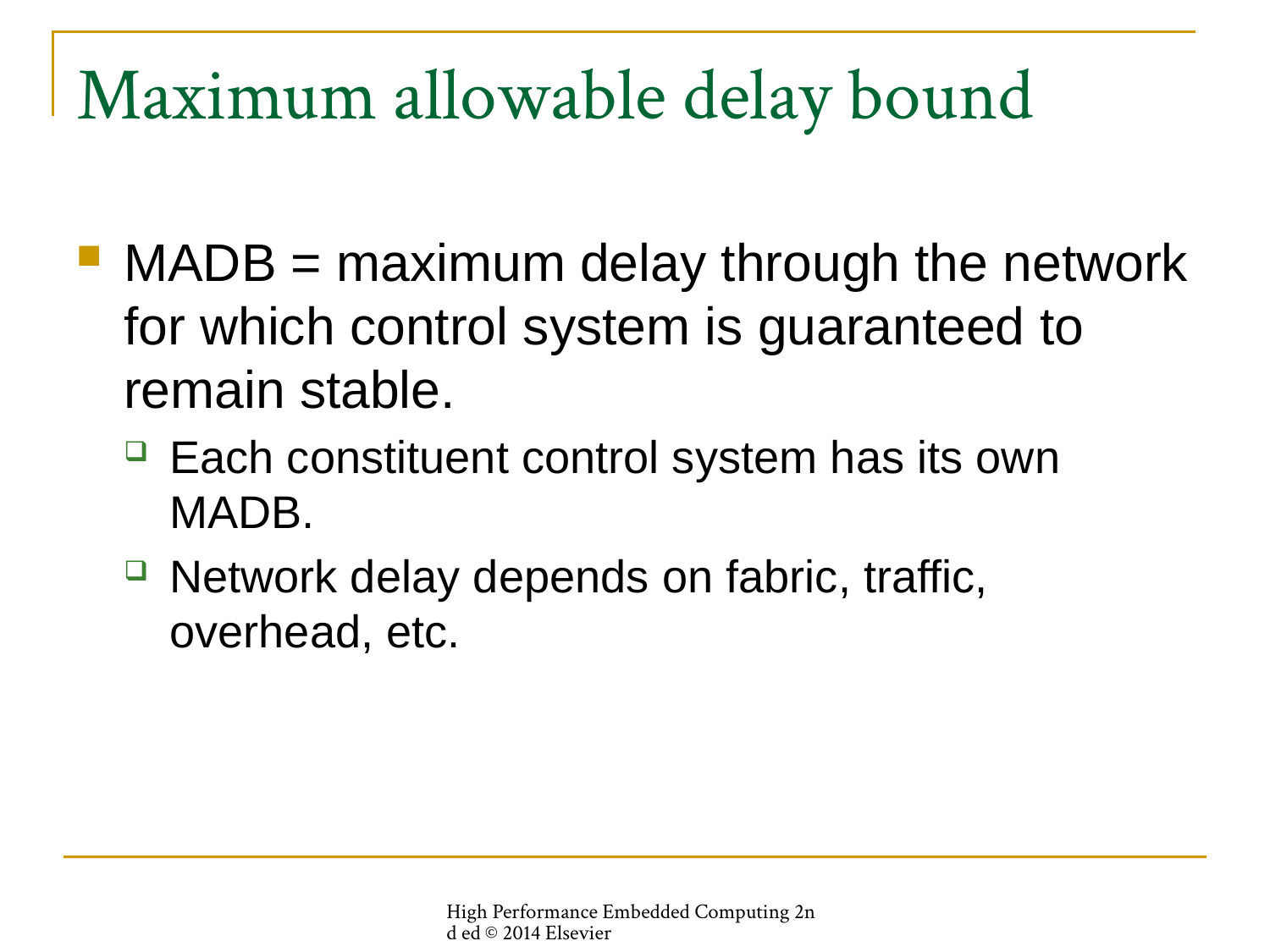

# Maximum allowable delay bound
MADB = maximum delay through the network for which control system is guaranteed to remain stable.
Each constituent control system has its own MADB.
Network delay depends on fabric, traffic, overhead, etc.
High Performance Embedded Computing 2nd ed © 2014 Elsevier